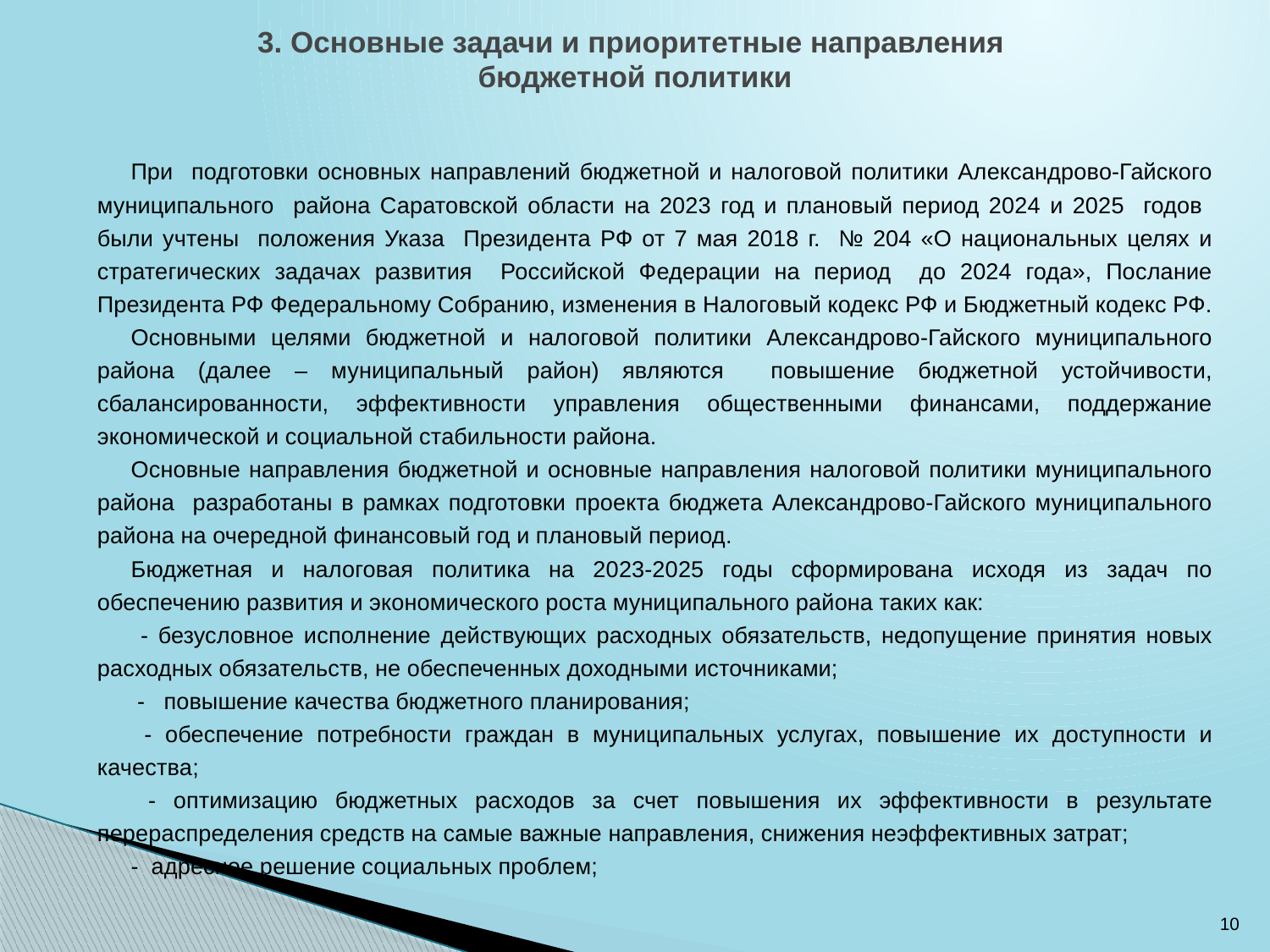

# 3. Основные задачи и приоритетные направления бюджетной политики

При  подготовки основных направлений бюджетной и налоговой политики Александрово-Гайского муниципального  района Саратовской области на 2023 год и плановый период 2024 и 2025  годов  были учтены  положения Указа  Президента РФ от 7 мая 2018 г.  № 204 «О национальных целях и стратегических задачах развития  Российской Федерации на период  до 2024 года», Послание Президента РФ Федеральному Собранию, изменения в Налоговый кодекс РФ и Бюджетный кодекс РФ.
Основными целями бюджетной и налоговой политики Александрово-Гайского муниципального района (далее – муниципальный район) являются  повышение бюджетной устойчивости, сбалансированности, эффективности управления общественными финансами, поддержание экономической и социальной стабильности района.
Основные направления бюджетной и основные направления налоговой политики муниципального района  разработаны в рамках подготовки проекта бюджета Александрово-Гайского муниципального района на очередной финансовый год и плановый период.
Бюджетная и налоговая политика на 2023-2025 годы сформирована исходя из задач по обеспечению развития и экономического роста муниципального района таких как:
 - безусловное исполнение действующих расходных обязательств, недопущение принятия новых расходных обязательств, не обеспеченных доходными источниками;
 -   повышение качества бюджетного планирования;
 - обеспечение потребности граждан в муниципальных услугах, повышение их доступности и качества;
 - оптимизацию бюджетных расходов за счет повышения их эффективности в результате перераспределения средств на самые важные направления, снижения неэффективных затрат;
-  адресное решение социальных проблем;

10